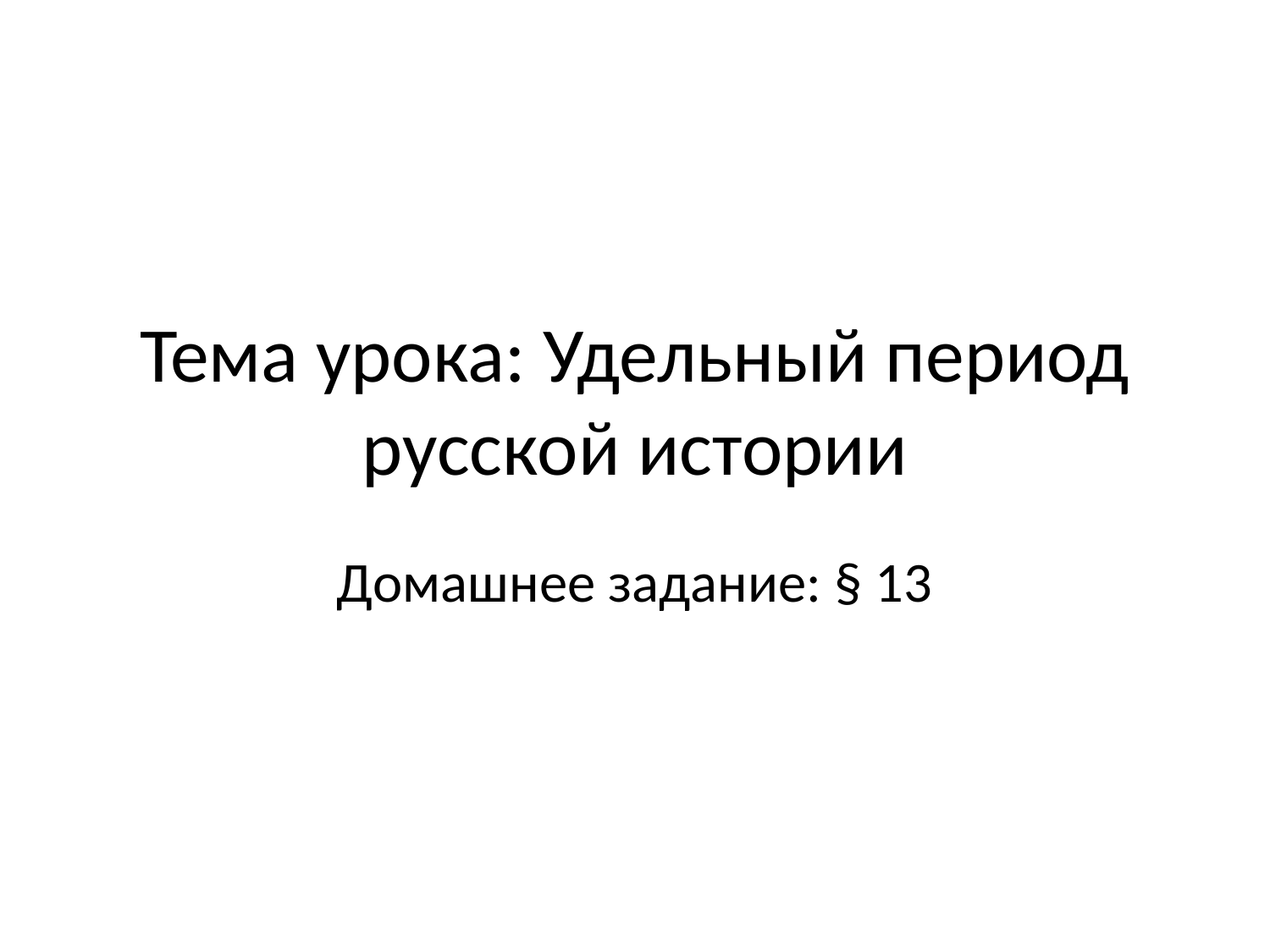

# Тема урока: Удельный период русской истории
Домашнее задание: § 13